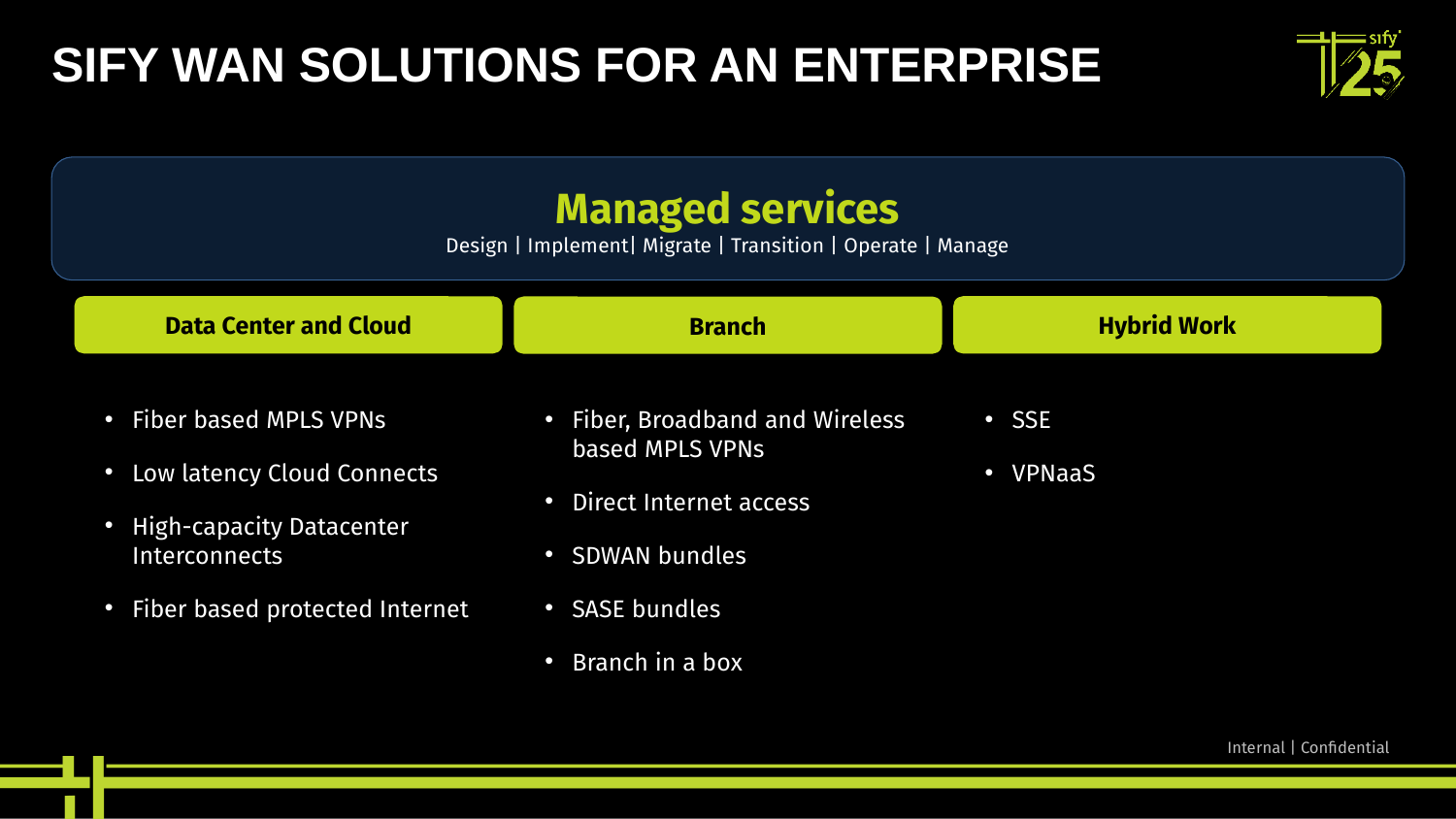

# Sify WAN solutions for an Enterprise
Managed services
Design | Implement| Migrate | Transition | Operate | Manage
Data Center and Cloud
Hybrid Work
Branch
Fiber based MPLS VPNs
Low latency Cloud Connects
High-capacity Datacenter Interconnects
Fiber based protected Internet
Fiber, Broadband and Wireless based MPLS VPNs
Direct Internet access
SDWAN bundles
SASE bundles
Branch in a box
SSE
VPNaaS